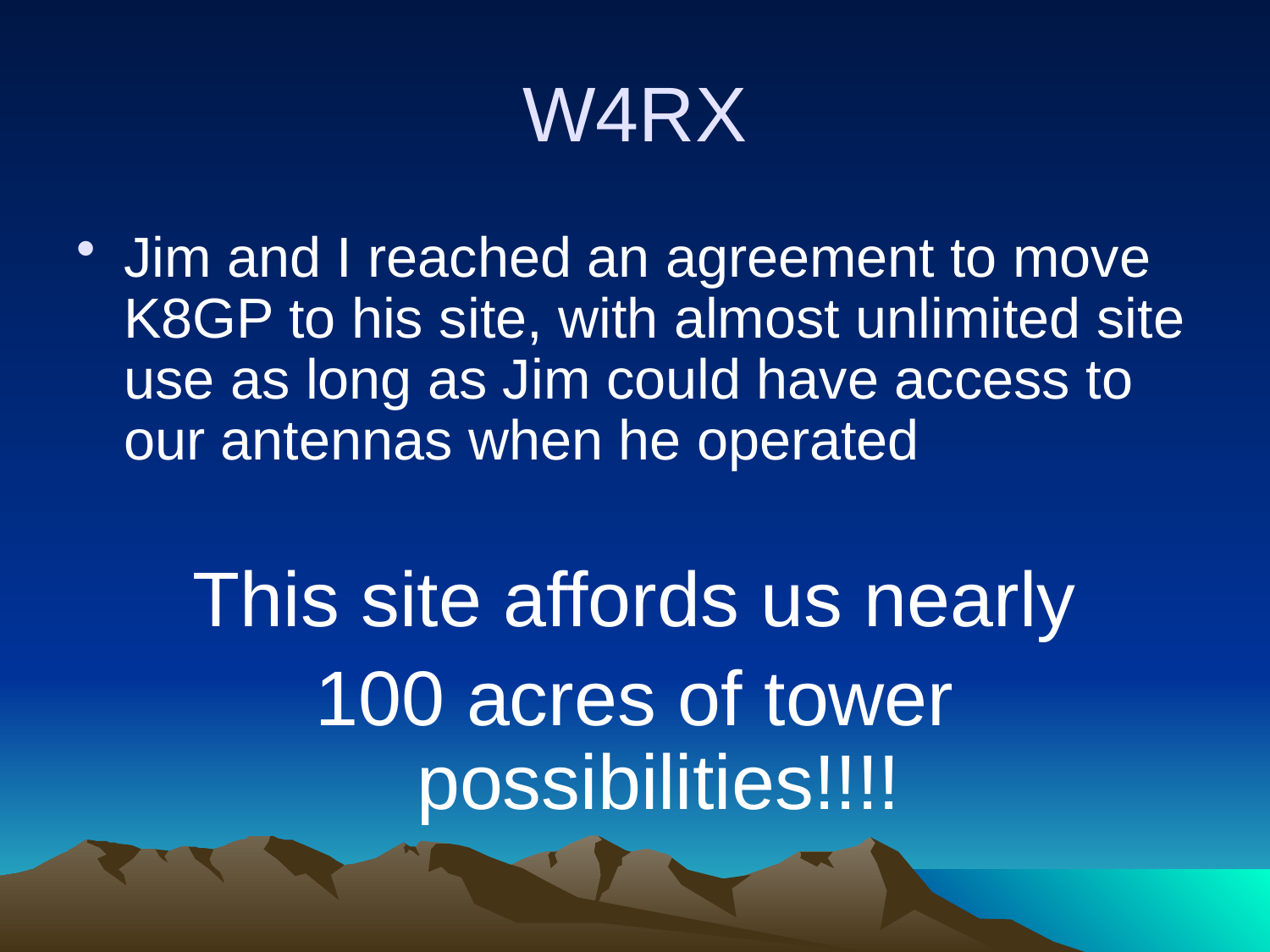

# W4RX
Jim and I reached an agreement to move K8GP to his site, with almost unlimited site use as long as Jim could have access to our antennas when he operated

This site affords us nearly
100 acres of tower possibilities!!!!